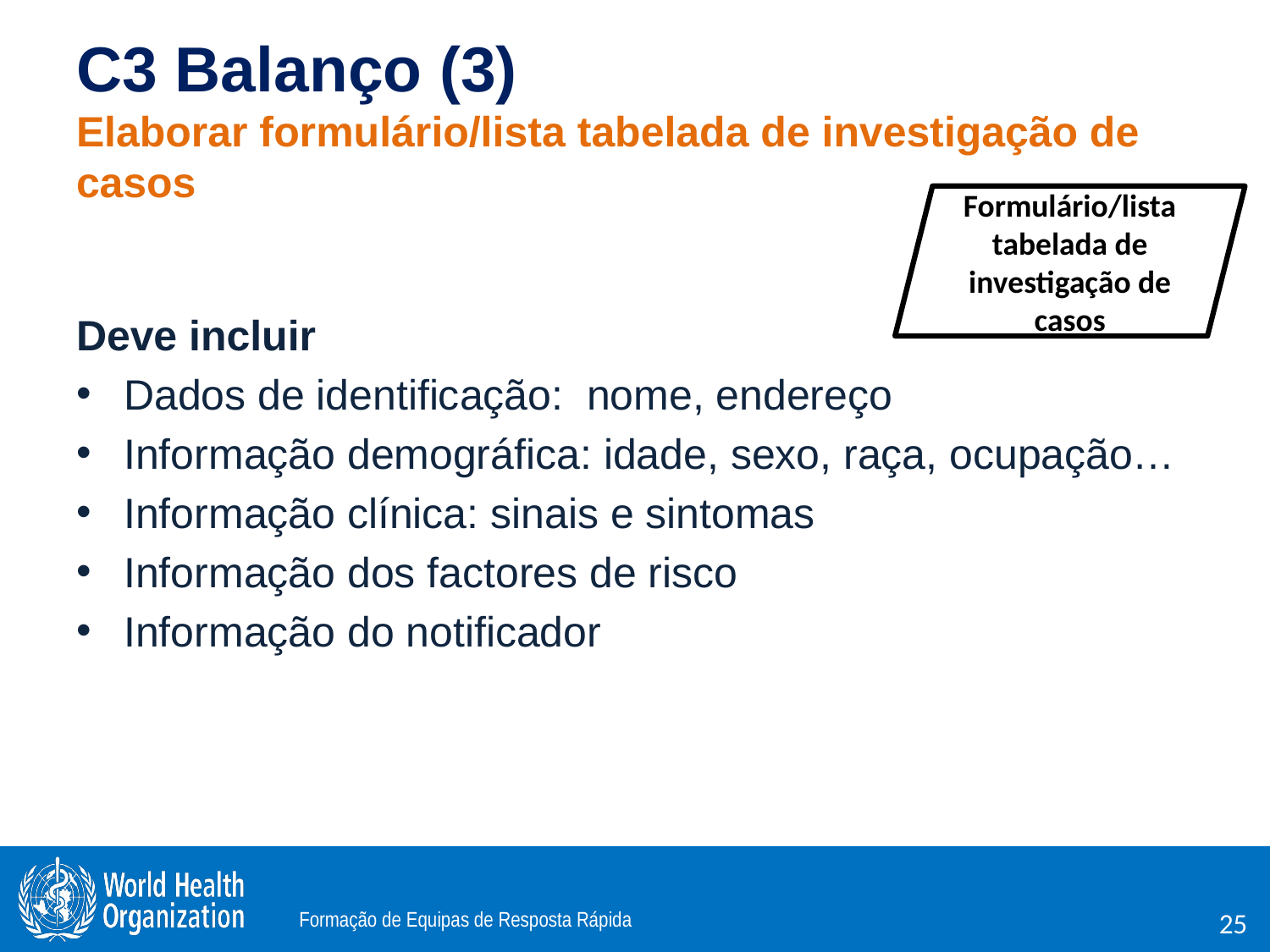

# C3 Balanço (3) Elaborar formulário/lista tabelada de investigação de casos
Formulário/lista tabelada de investigação de casos
Deve incluir
Dados de identificação:  nome, endereço
Informação demográfica: idade, sexo, raça, ocupação…
Informação clínica: sinais e sintomas
Informação dos factores de risco
Informação do notificador